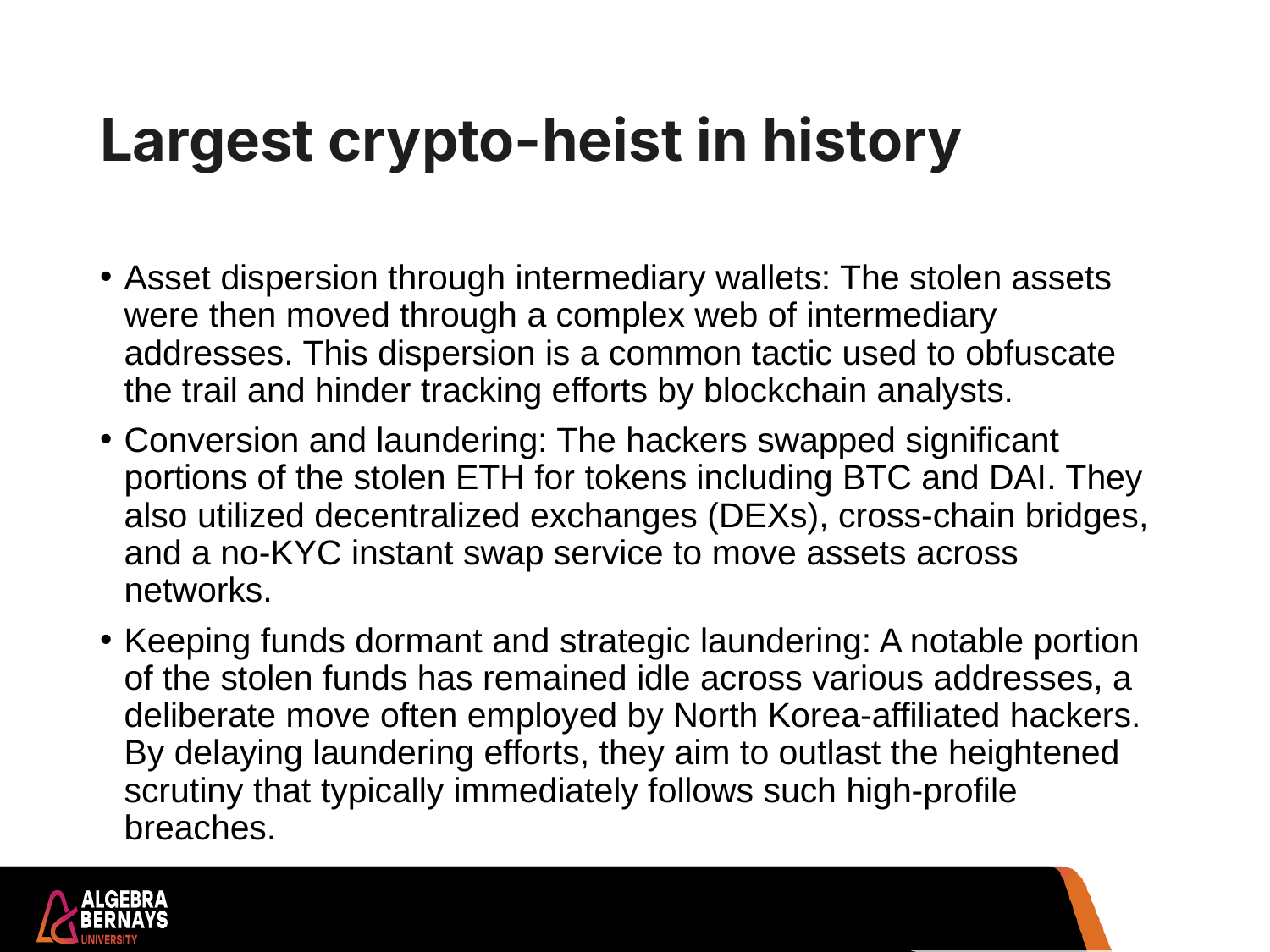

# Largest crypto-heist in history
Asset dispersion through intermediary wallets: The stolen assets were then moved through a complex web of intermediary addresses. This dispersion is a common tactic used to obfuscate the trail and hinder tracking efforts by blockchain analysts.
Conversion and laundering: The hackers swapped significant portions of the stolen ETH for tokens including BTC and DAI. They also utilized decentralized exchanges (DEXs), cross-chain bridges, and a no-KYC instant swap service to move assets across networks.
Keeping funds dormant and strategic laundering: A notable portion of the stolen funds has remained idle across various addresses, a deliberate move often employed by North Korea-affiliated hackers. By delaying laundering efforts, they aim to outlast the heightened scrutiny that typically immediately follows such high-profile breaches.